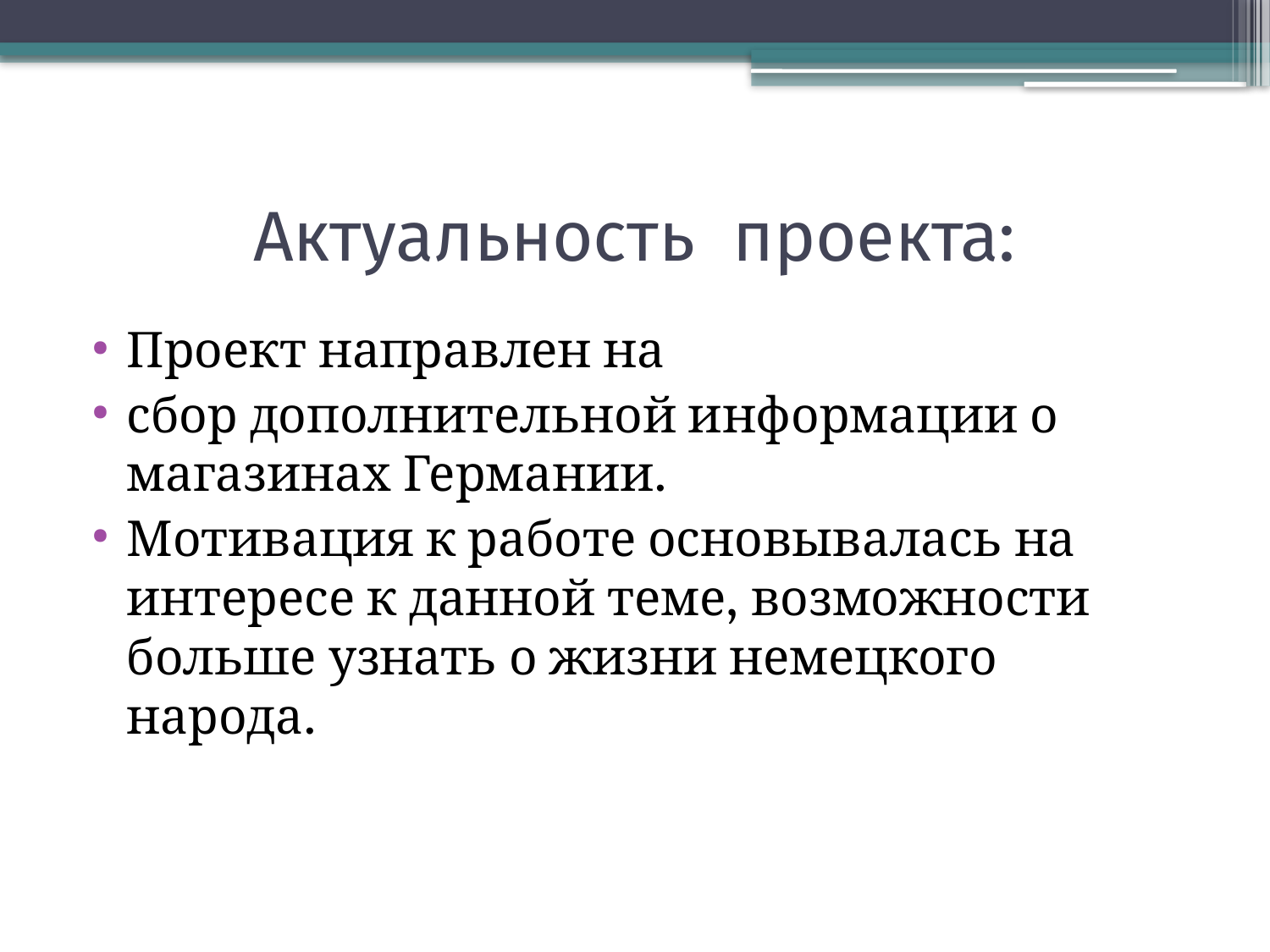

# Актуальность  проекта:
Проект направлен на
сбор дополнительной информации о магазинах Германии.
Мотивация к работе основывалась на интересе к данной теме, возможности больше узнать о жизни немецкого народа.